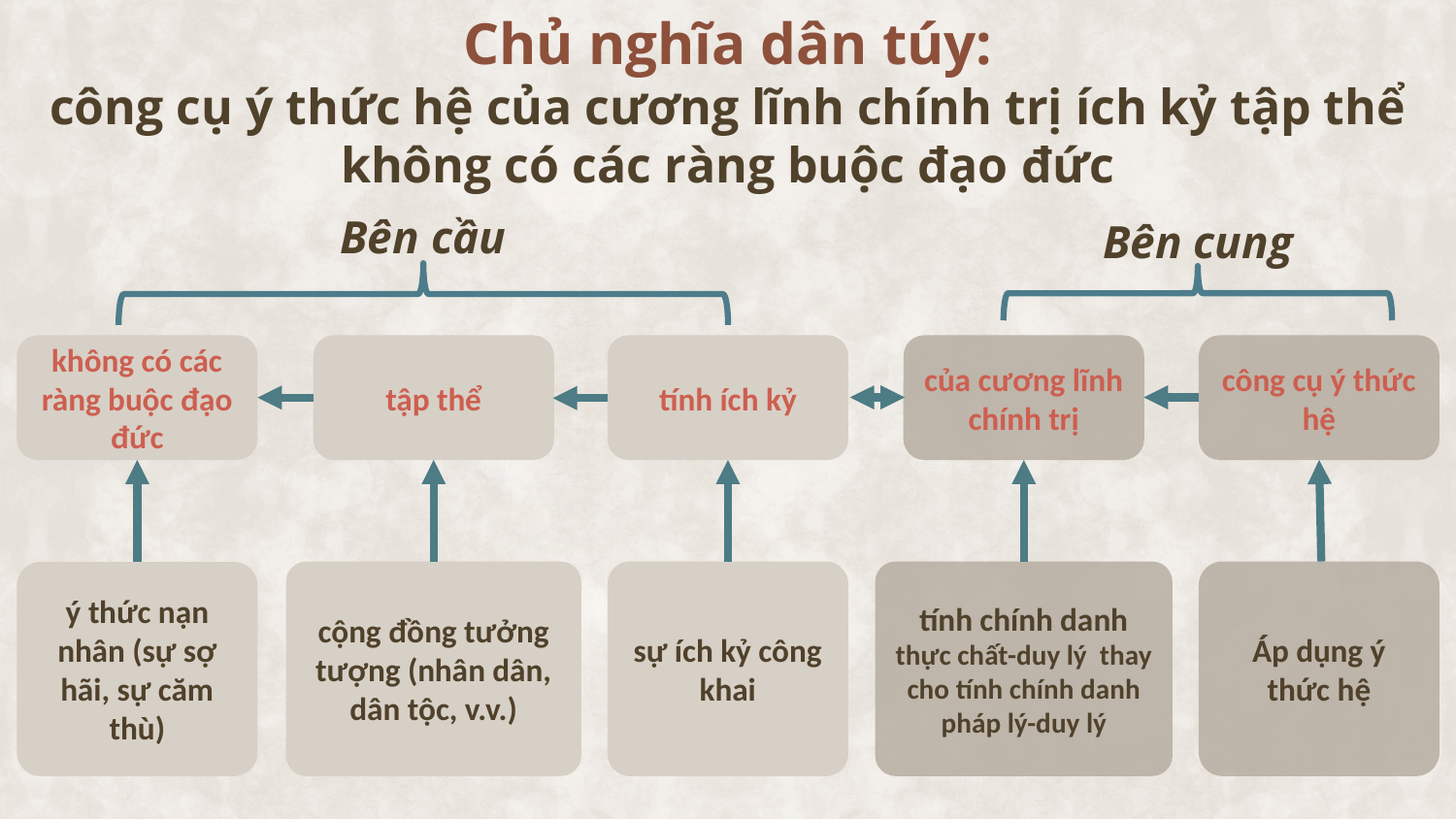

Chủ nghĩa dân túy:
công cụ ý thức hệ của cương lĩnh chính trị ích kỷ tập thể không có các ràng buộc đạo đức

Bên cầu
Bên cung
không có các ràng buộc đạo đức
của cương lĩnh chính trị
công cụ ý thức hệ
tính ích kỷ
tập thể
cộng đồng tưởng tượng (nhân dân, dân tộc, v.v.)
sự ích kỷ công khai
tính chính danh thực chất-duy lý  thay cho tính chính danh pháp lý-duy lý
Áp dụng ý thức hệ
ý thức nạn nhân (sự sợ hãi, sự căm thù)